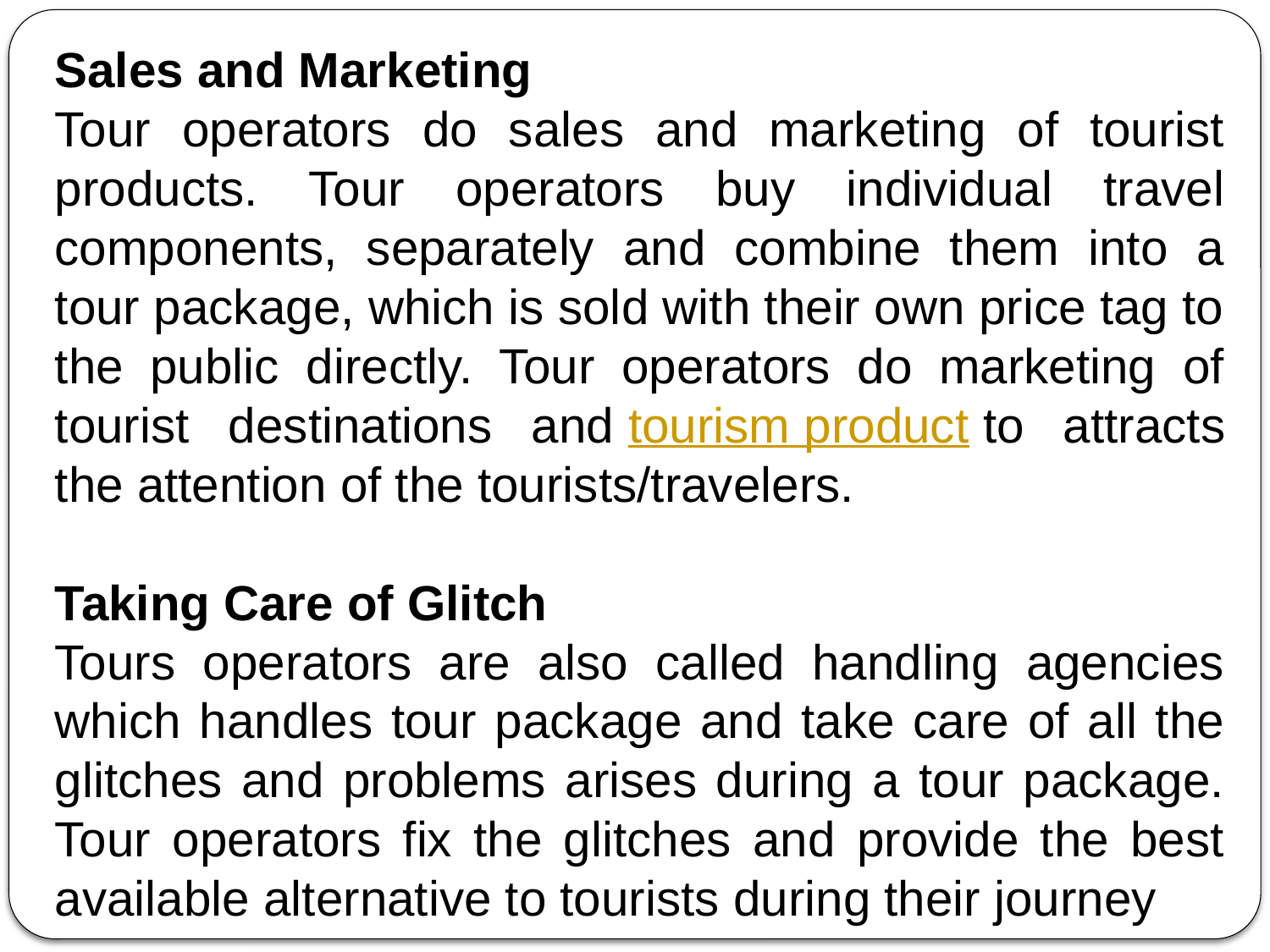

Sales and Marketing
Tour operators do sales and marketing of tourist products. Tour operators buy individual travel components, separately and combine them into a tour package, which is sold with their own price tag to the public directly. Tour operators do marketing of tourist destinations and tourism product to attracts the attention of the tourists/travelers.

Taking Care of Glitch
Tours operators are also called handling agencies which handles tour package and take care of all the glitches and problems arises during a tour package. Tour operators fix the glitches and provide the best available alternative to tourists during their journey